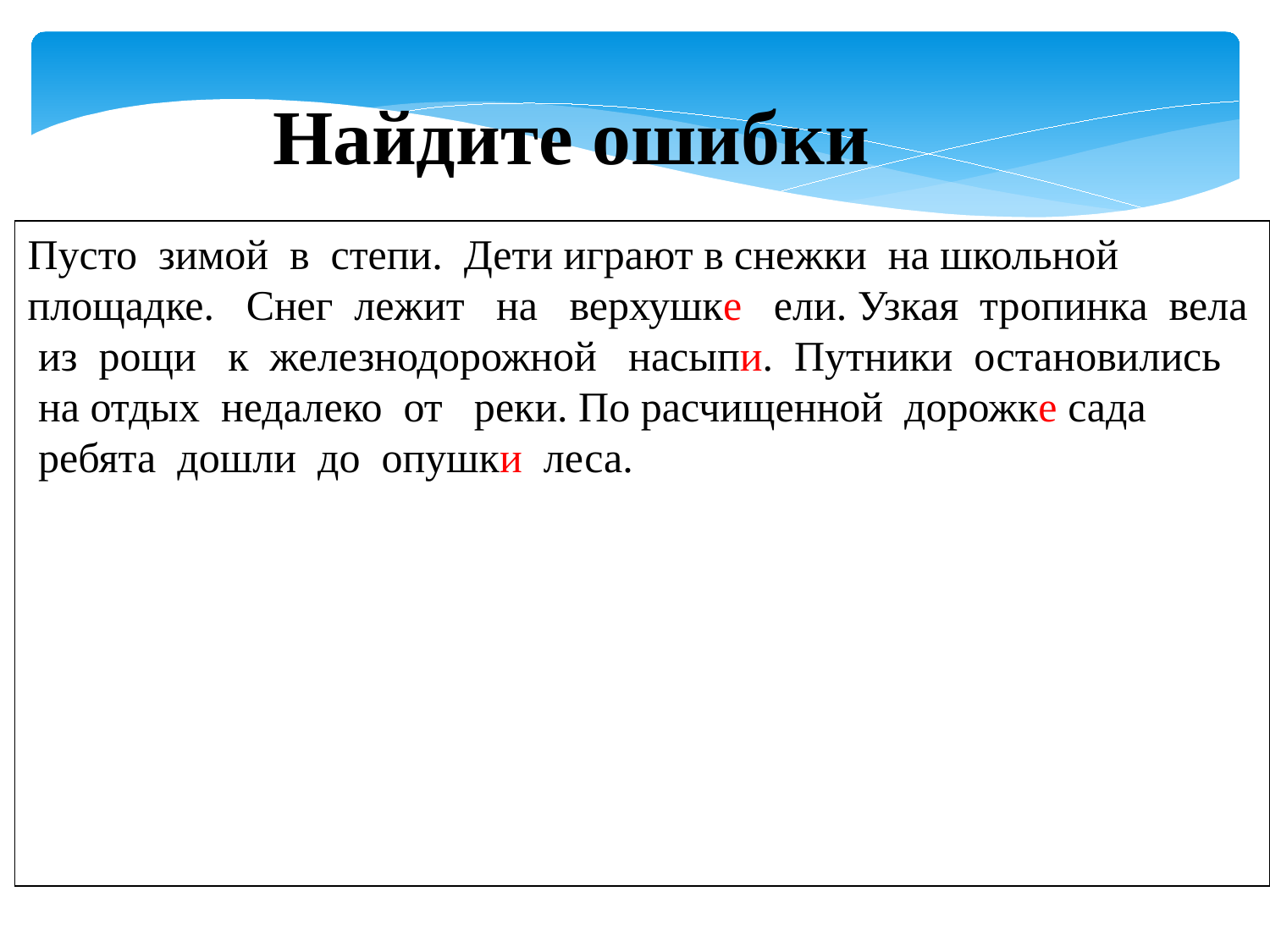

Найдите ошибки
Пусто  зимой  в  степи.  Дети играют в снежки  на школьной    площадке.   Снег  лежит   на   верхушке   ели. Узкая  тропинка  вела  из  рощи   к  железнодорожной   насыпи.  Путники  остановились  на отдых  недалеко  от   реки. По расчищенной  дорожке сада  ребята  дошли  до  опушки  леса.